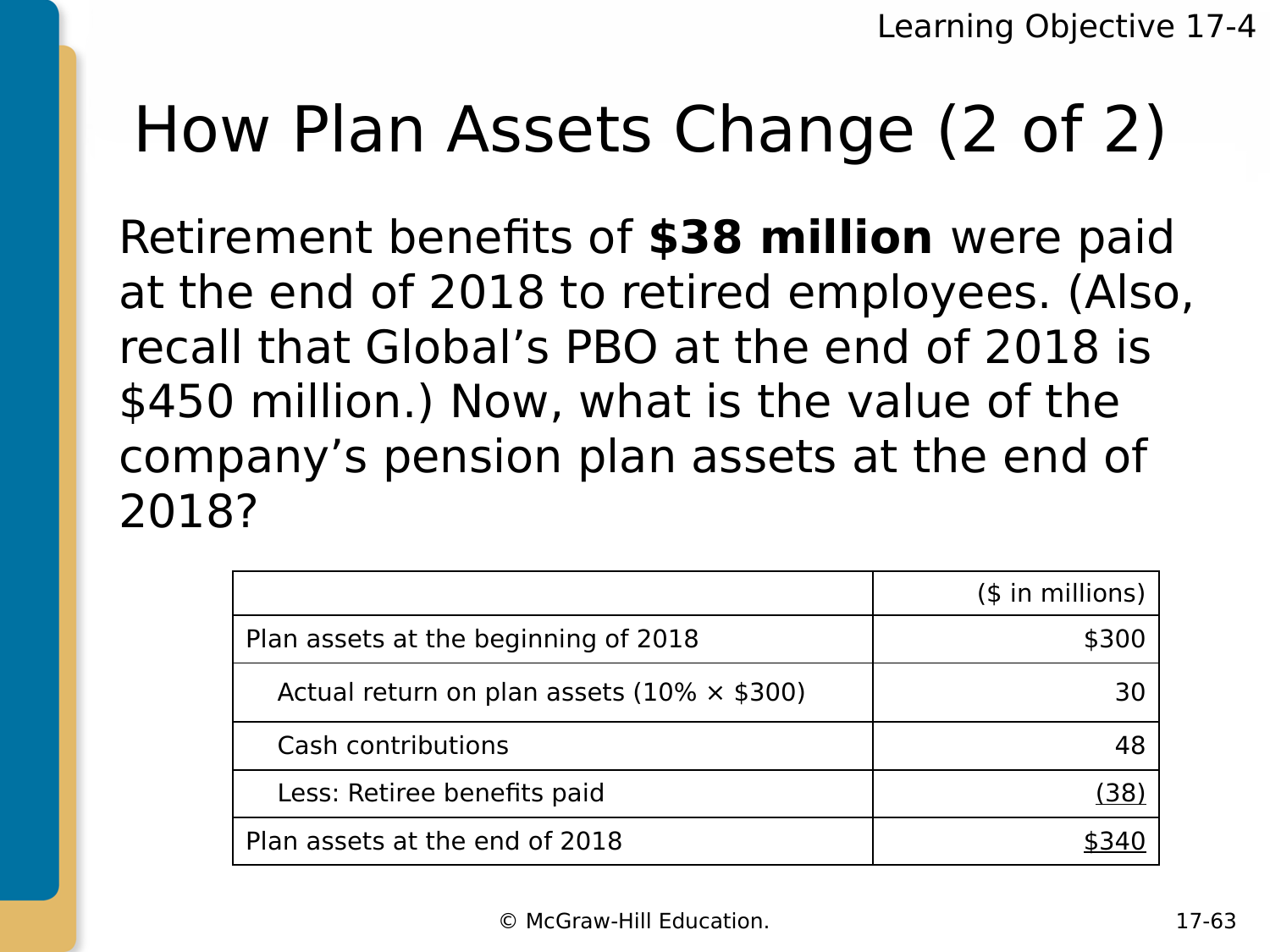

Learning Objective 17-4
# How Plan Assets Change (2 of 2)
Retirement benefits of $38 million were paid at the end of 2018 to retired employees. (Also, recall that Global’s PBO at the end of 2018 is $450 million.) Now, what is the value of the company’s pension plan assets at the end of 2018?
|  | ($ in millions) |
| --- | --- |
| Plan assets at the beginning of 2018 | $300 |
| Actual return on plan assets (10% × $300) | 30 |
| Cash contributions | 48 |
| Less: Retiree benefits paid | (38) |
| Plan assets at the end of 2018 | $340 |